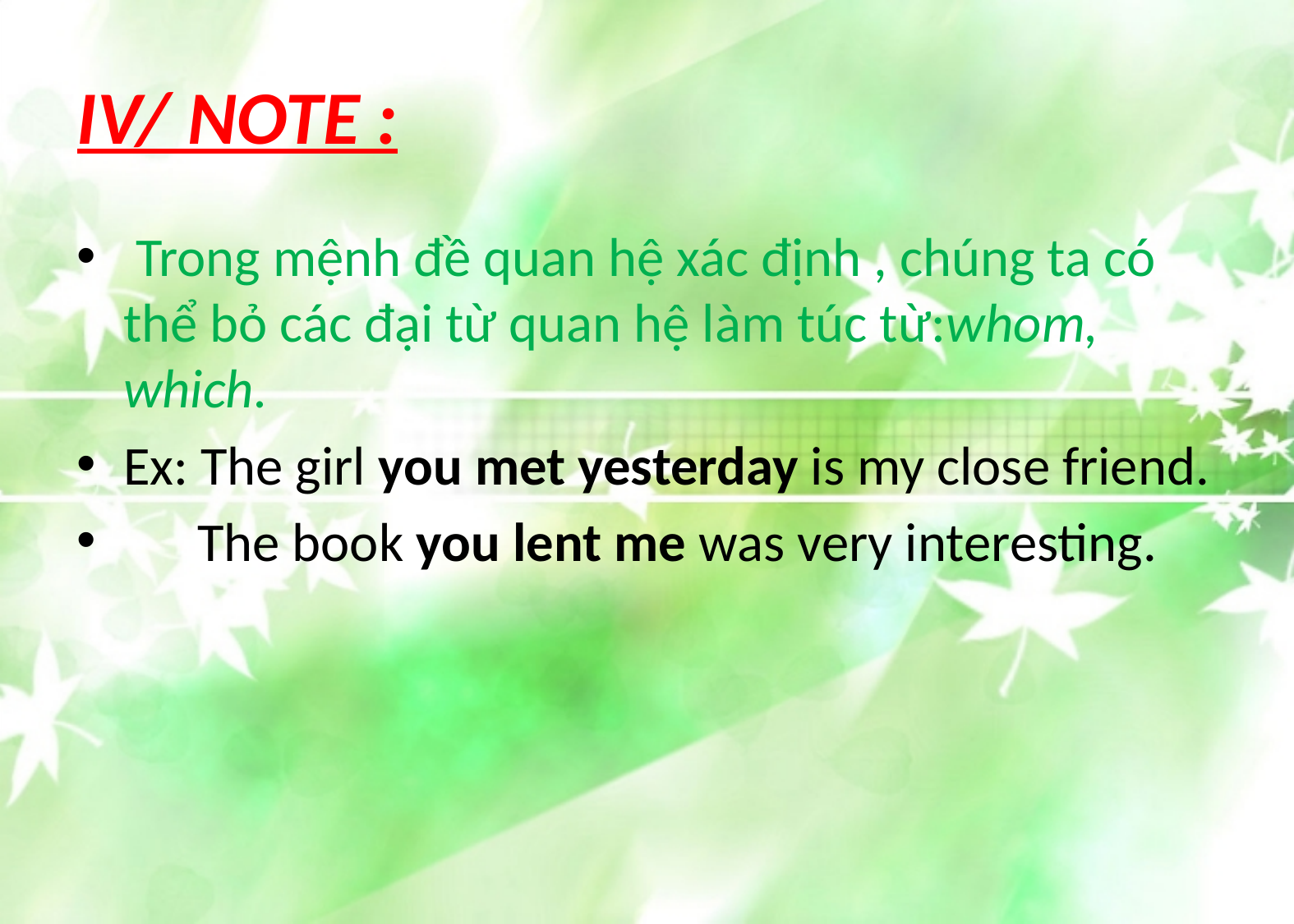

# IV/ NOTE :
 Trong mệnh đề quan hệ xác định , chúng ta có thể bỏ các đại từ quan hệ làm túc từ:whom, which.
Ex: The girl you met yesterday is my close friend.
      The book you lent me was very interesting.